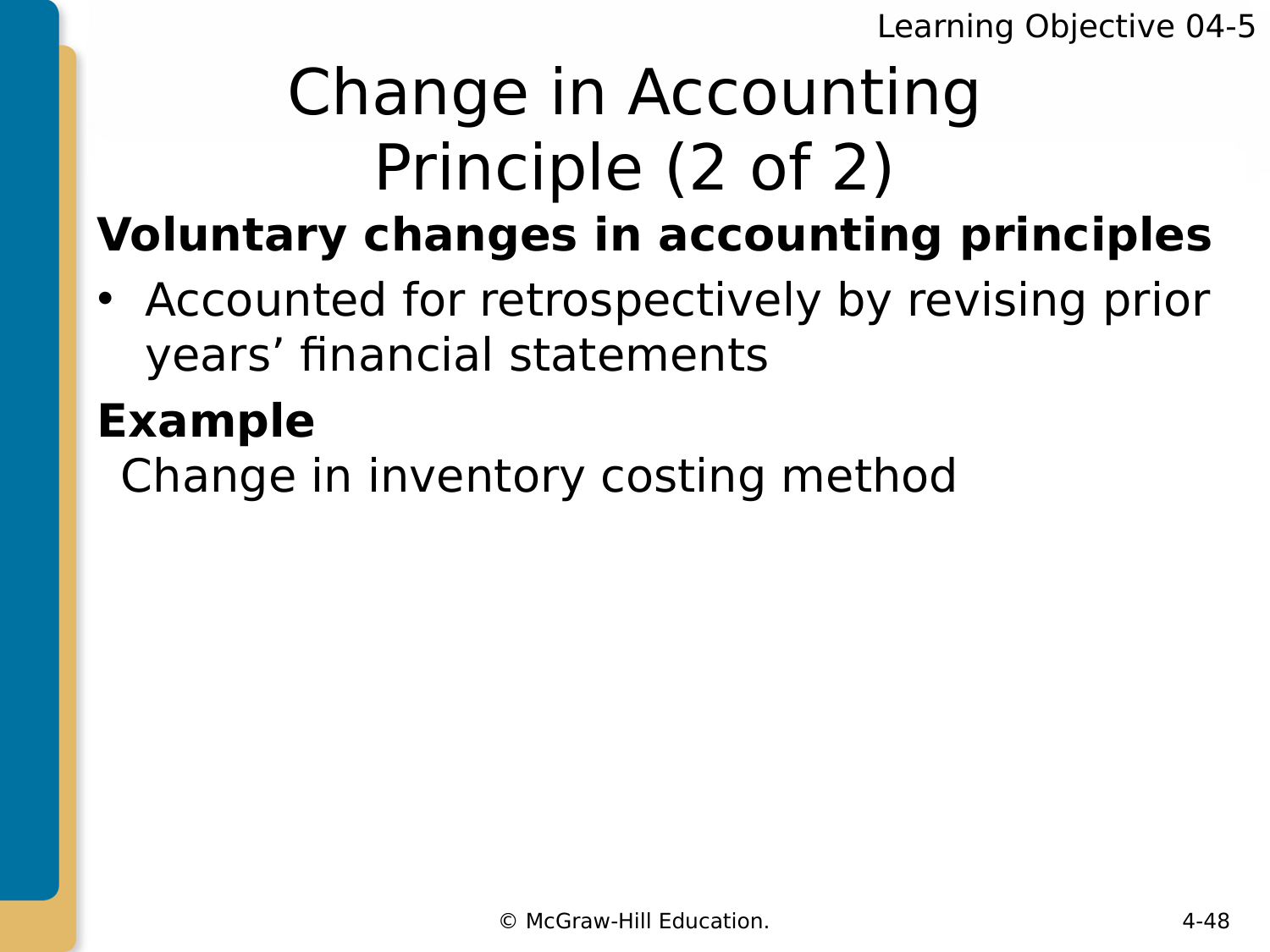

Learning Objective 04-5
# Change in Accounting Principle (2 of 2)
Voluntary changes in accounting principles
Accounted for retrospectively by revising prior years’ financial statements
Example
Change in inventory costing method